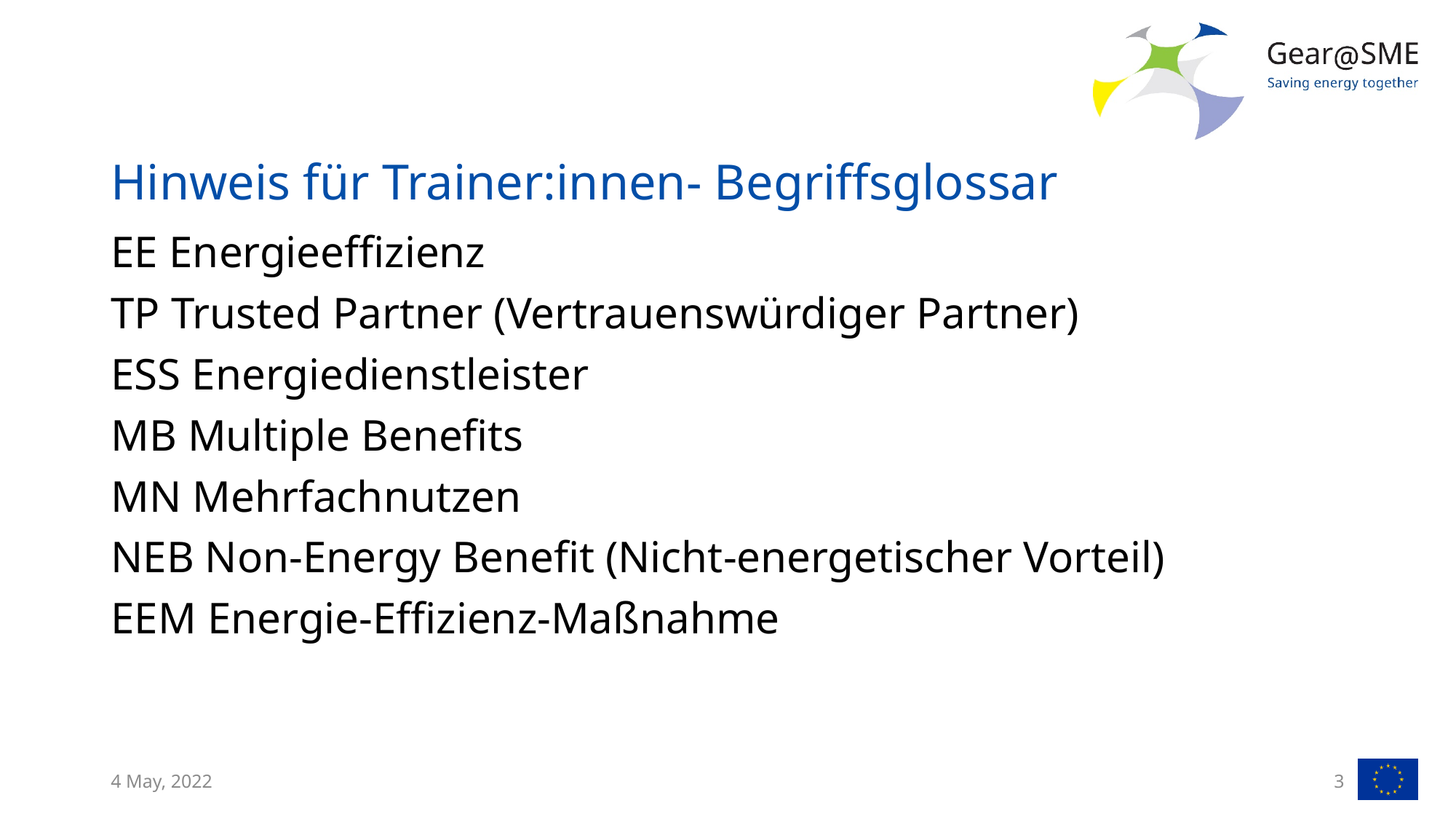

# Hinweis für Trainer:innen- Begriffsglossar
EE Energieeffizienz
TP Trusted Partner (Vertrauenswürdiger Partner)
ESS Energiedienstleister
MB Multiple Benefits
MN Mehrfachnutzen
NEB Non-Energy Benefit (Nicht-energetischer Vorteil)
EEM Energie-Effizienz-Maßnahme
4 May, 2022
3